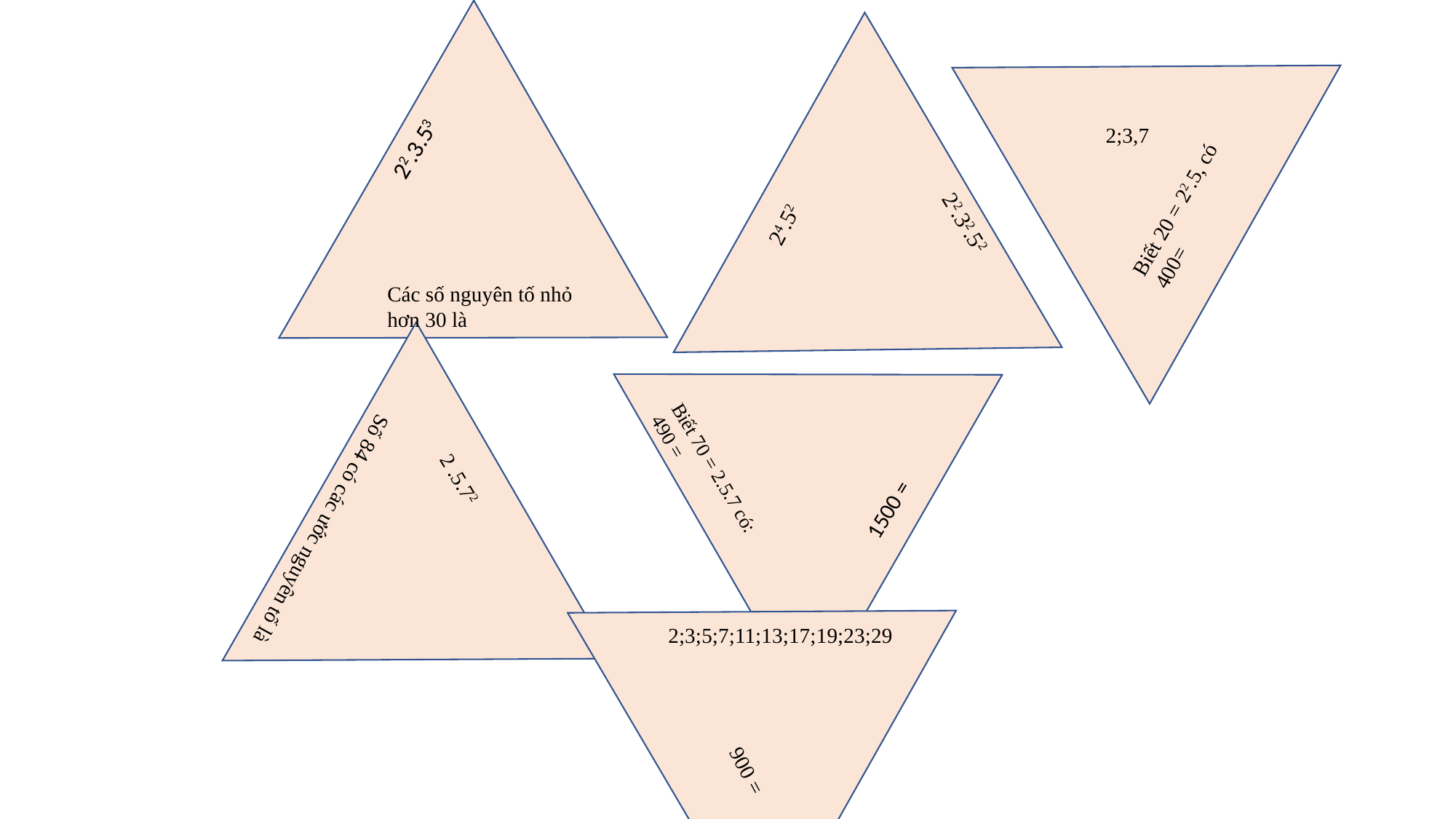

22.3.53
Các số nguyên tố nhỏ hơn 30 là

2;3,7
Biết 20 = 22.5, có 400=
24.52
22.32.52

Biết 70 = 2.5.7 có: 490 =
     1500 =
2 .5.72

  Số 84 có các ước nguyên tố là
2;3;5;7;11;13;17;19;23;29
900 =